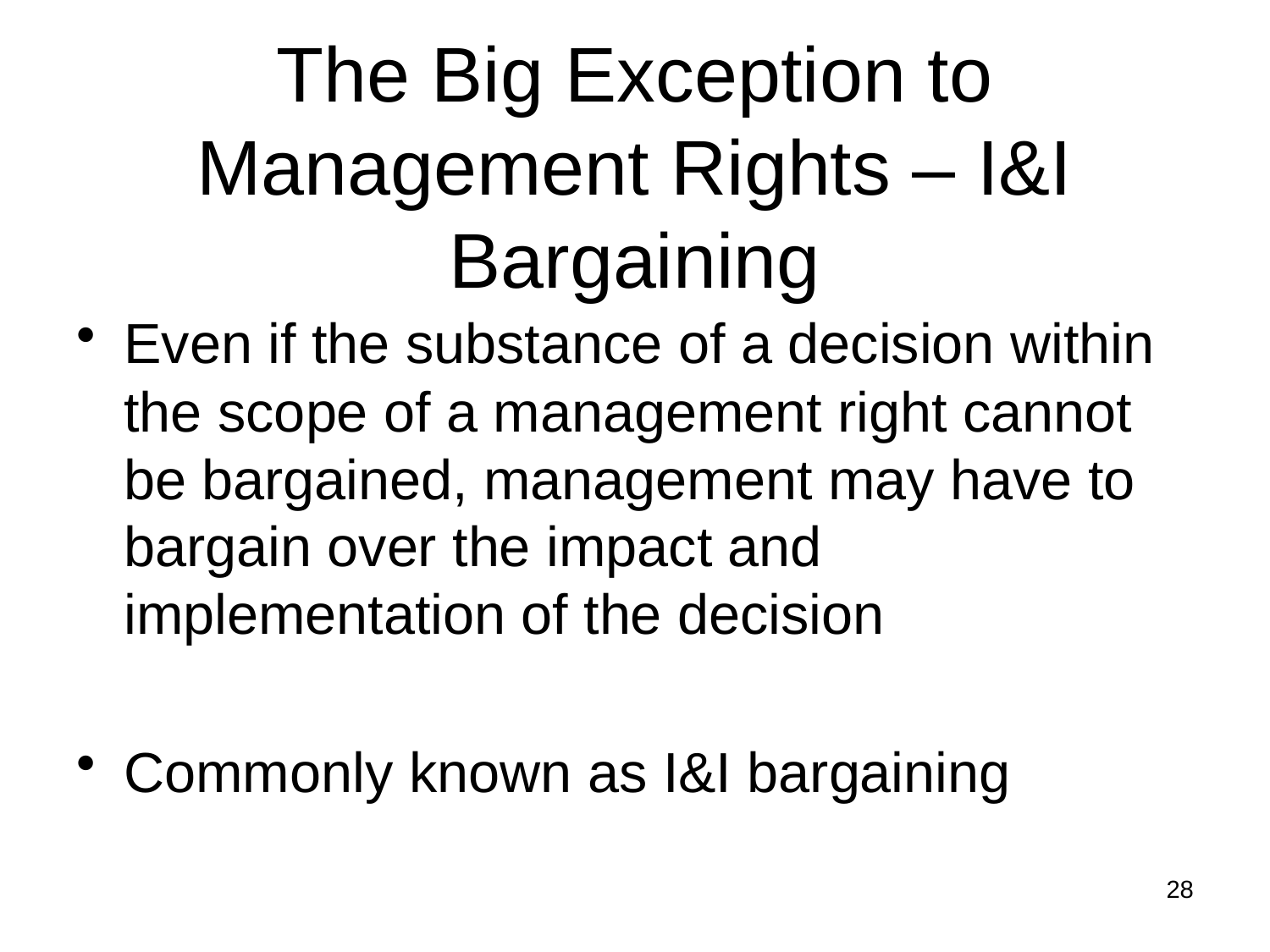

# The Big Exception to Management Rights – I&I Bargaining

Even if the substance of a decision within the scope of a management right cannot be bargained, management may have to bargain over the impact and implementation of the decision

Commonly known as I&I bargaining
28